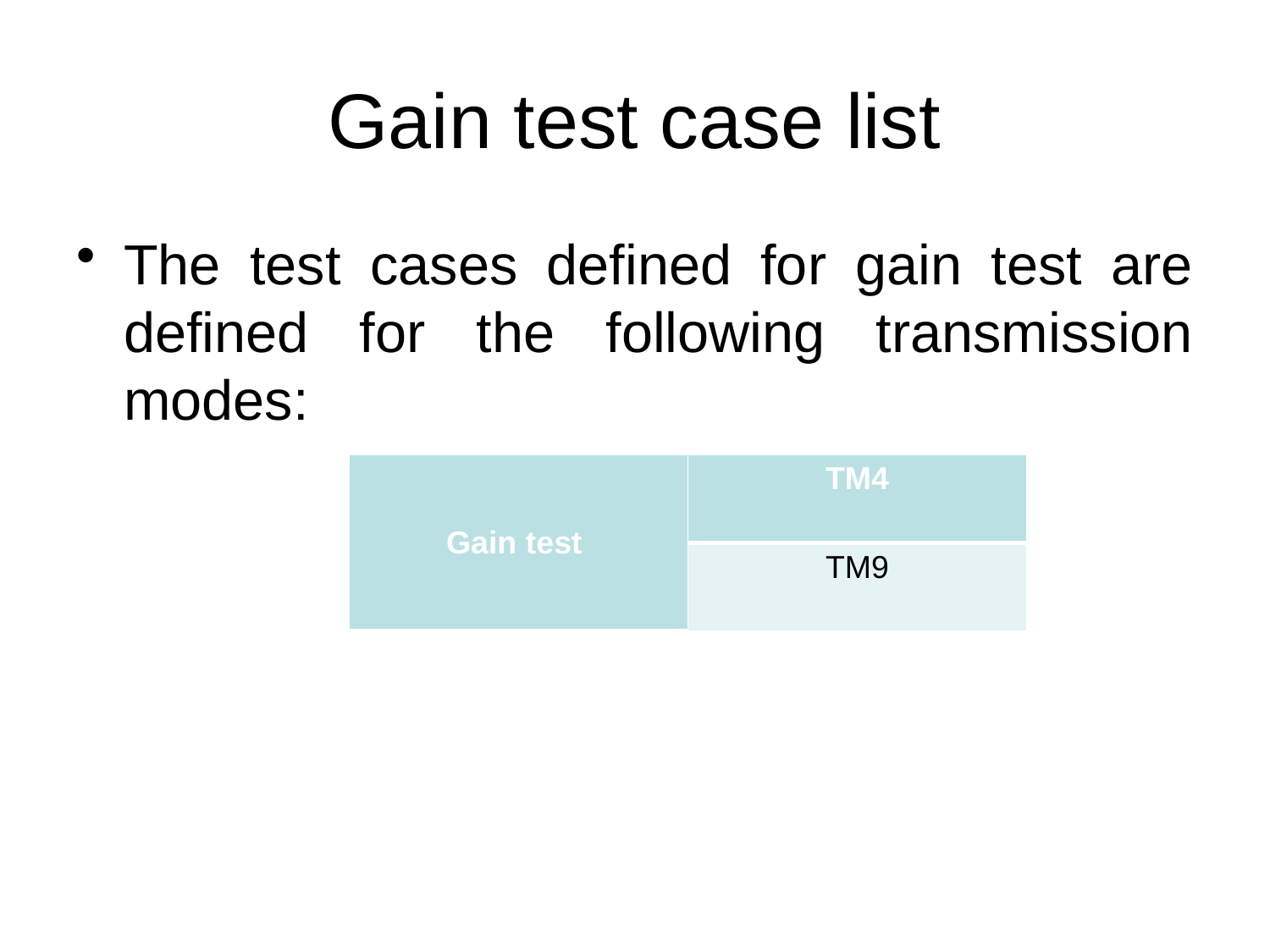

# Gain test case list
The test cases defined for gain test are defined for the following transmission modes:

| Gain test | TM4 |
| --- | --- |
|  | TM9 |